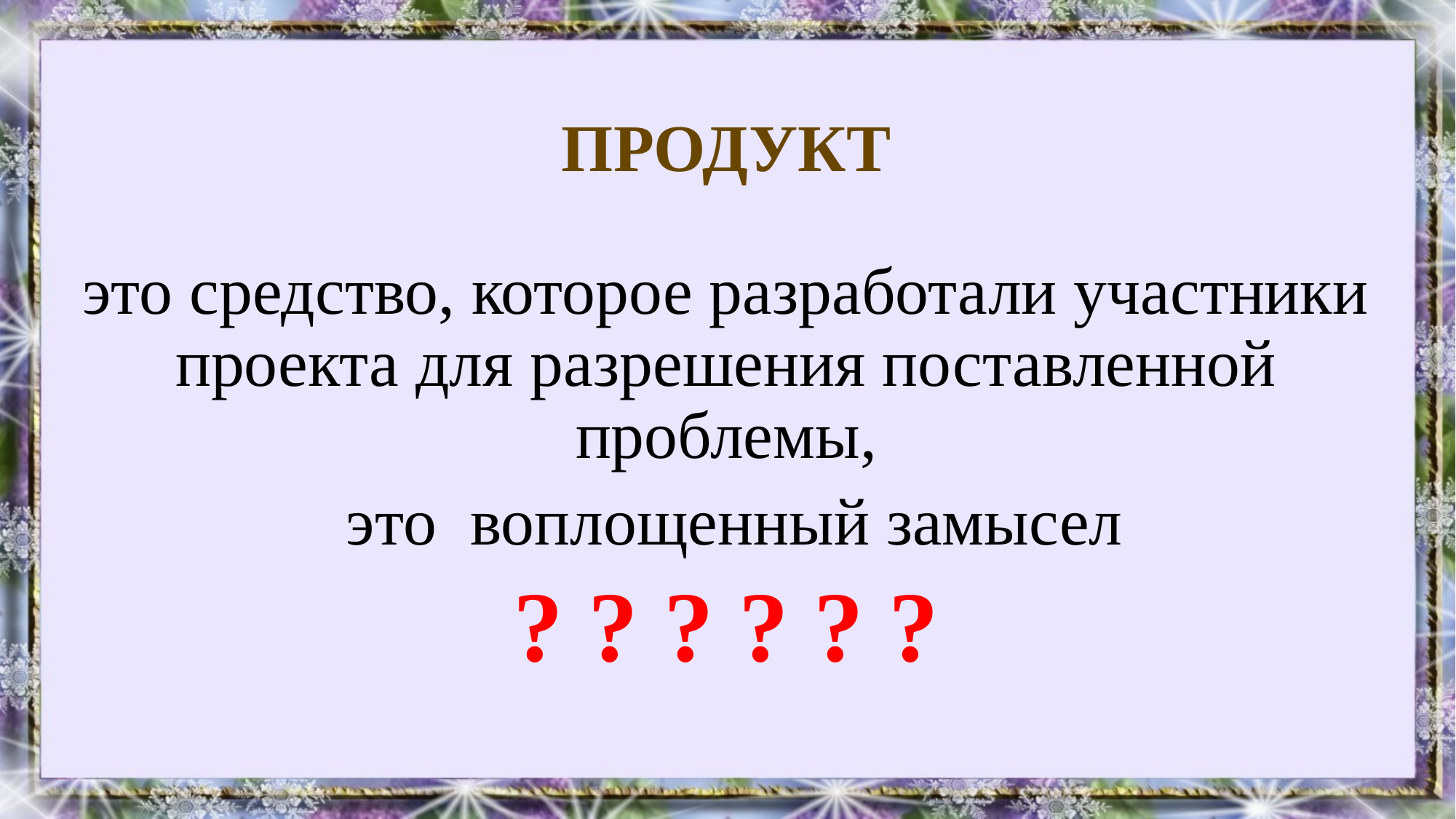

# ПРОДУКТ

это средство, которое разработали участники проекта для разрешения поставленной проблемы,
 это  воплощенный замысел
? ? ? ? ? ?